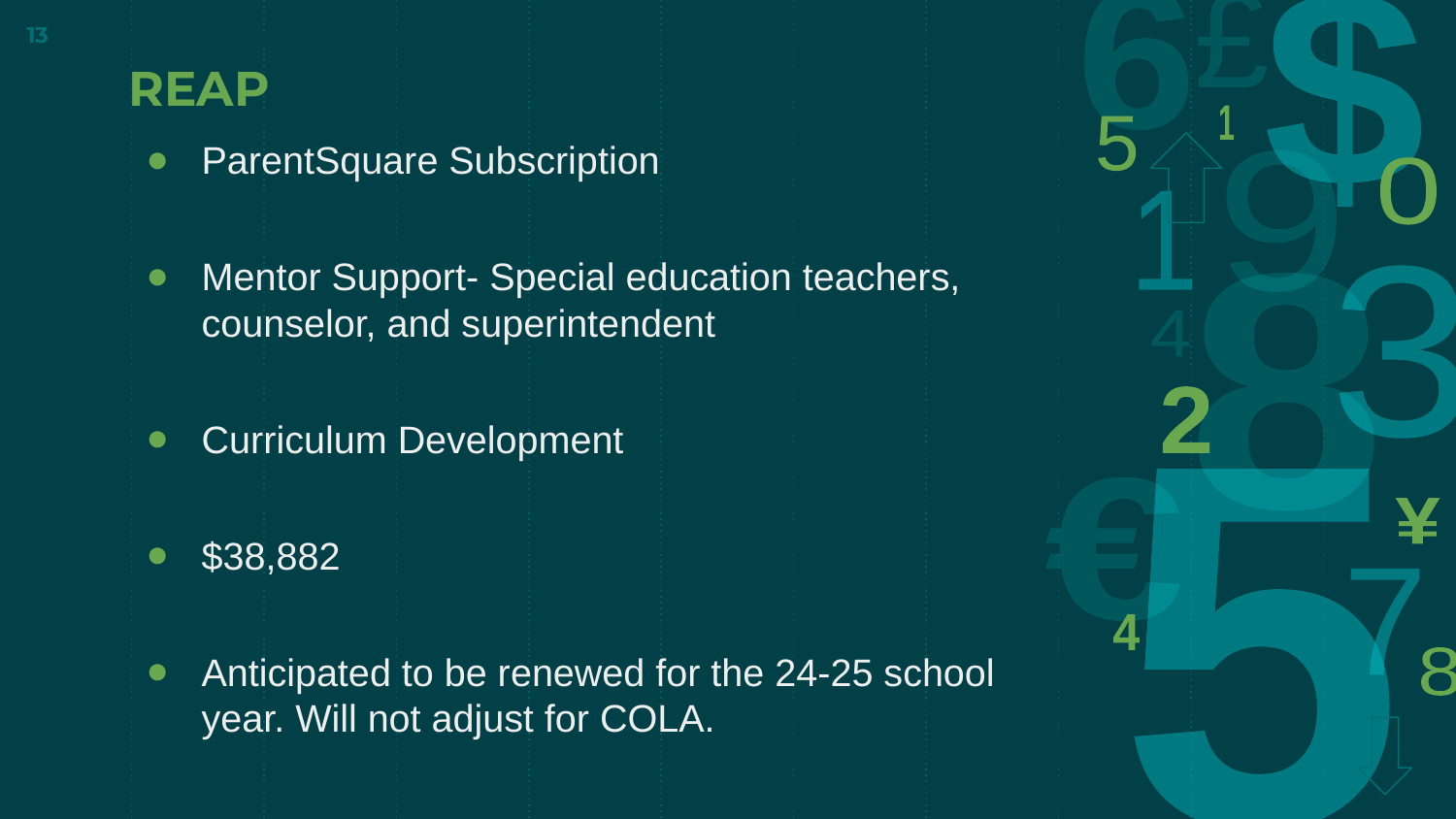

13
# REAP
ParentSquare Subscription

Mentor Support- Special education teachers, counselor, and superintendent

Curriculum Development

$38,882

Anticipated to be renewed for the 24-25 school year. Will not adjust for COLA.